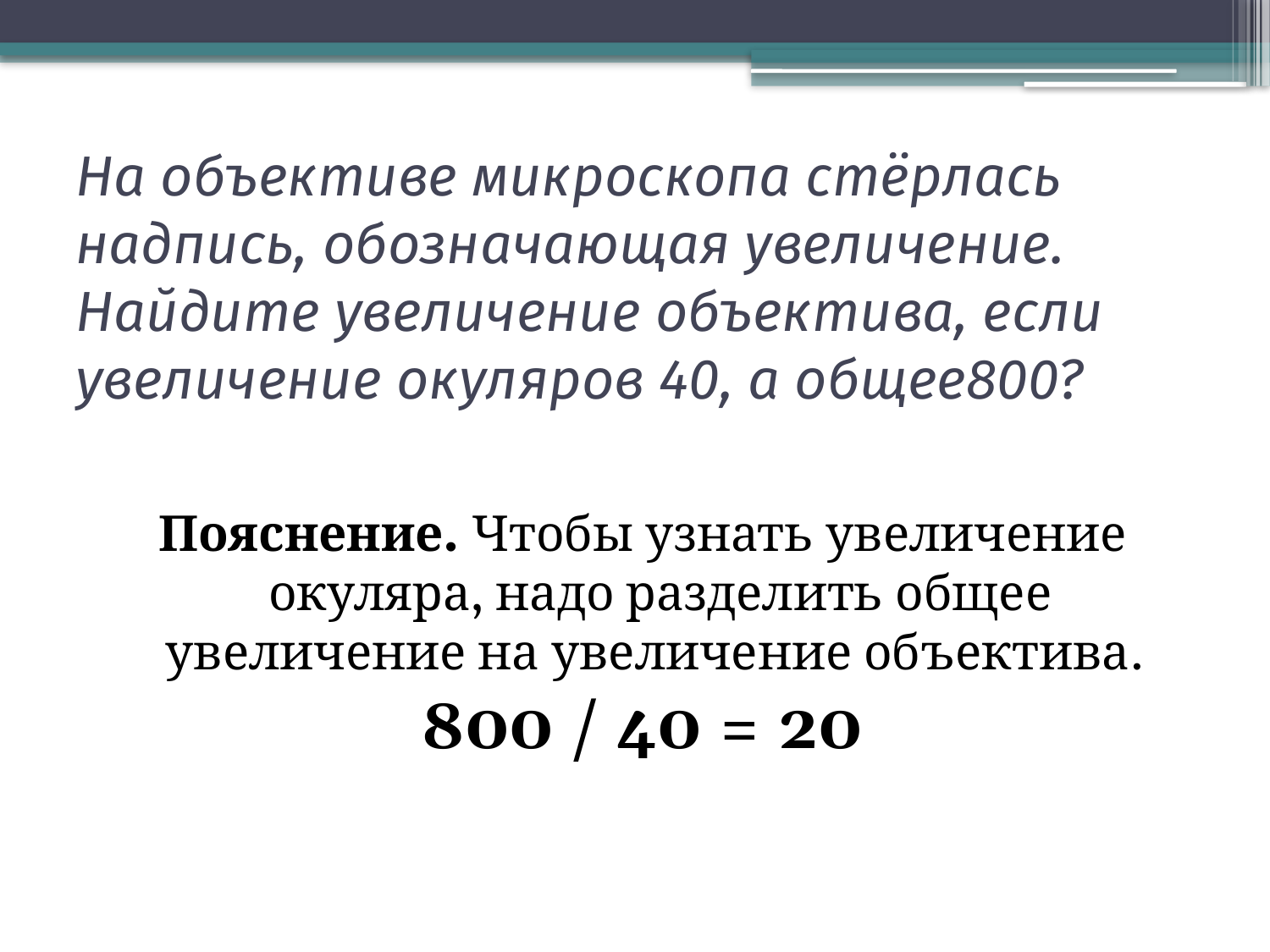

# На объективе микроскопа стёрлась надпись, обозначающая увеличение. Найдите увеличение объектива, если увеличение окуляров 40, а общее800?
Пояснение. Чтобы узнать увеличение окуляра, надо разделить общее увеличение на увеличение объектива.
800 / 40 = 20